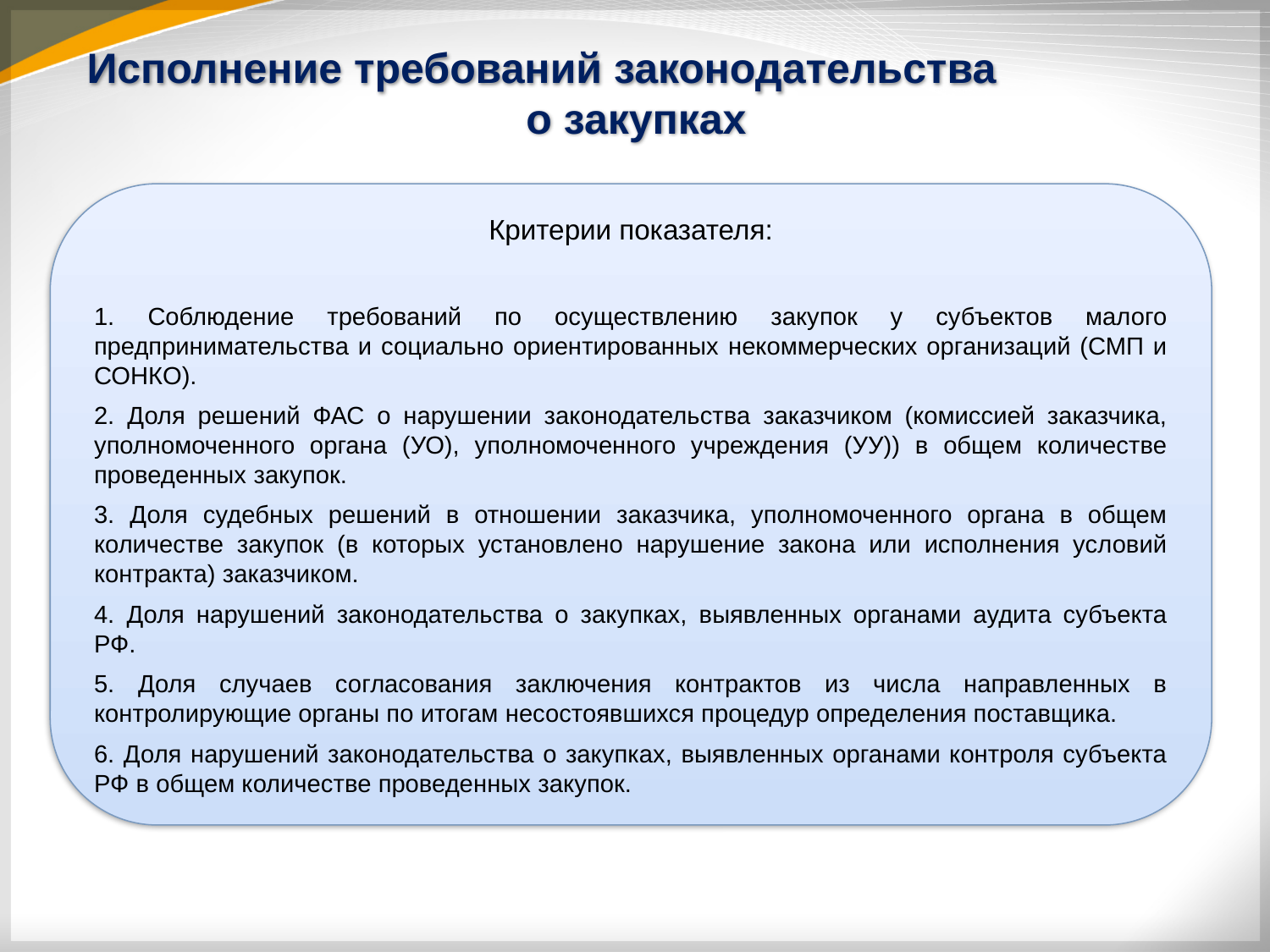

Исполнение требований законодательства                 о закупках
Критерии показателя:

1. Соблюдение требований по осуществлению закупок у субъектов малого предпринимательства и социально ориентированных некоммерческих организаций (СМП и СОНКО).
2. Доля решений ФАС о нарушении законодательства заказчиком (комиссией заказчика, уполномоченного органа (УО), уполномоченного учреждения (УУ)) в общем количестве проведенных закупок.
3. Доля судебных решений в отношении заказчика, уполномоченного органа в общем количестве закупок (в которых установлено нарушение закона или исполнения условий контракта) заказчиком.
4. Доля нарушений законодательства о закупках, выявленных органами аудита субъекта РФ.
5. Доля случаев согласования заключения контрактов из числа направленных в контролирующие органы по итогам несостоявшихся процедур определения поставщика.
6. Доля нарушений законодательства о закупках, выявленных органами контроля субъекта РФ в общем количестве проведенных закупок.